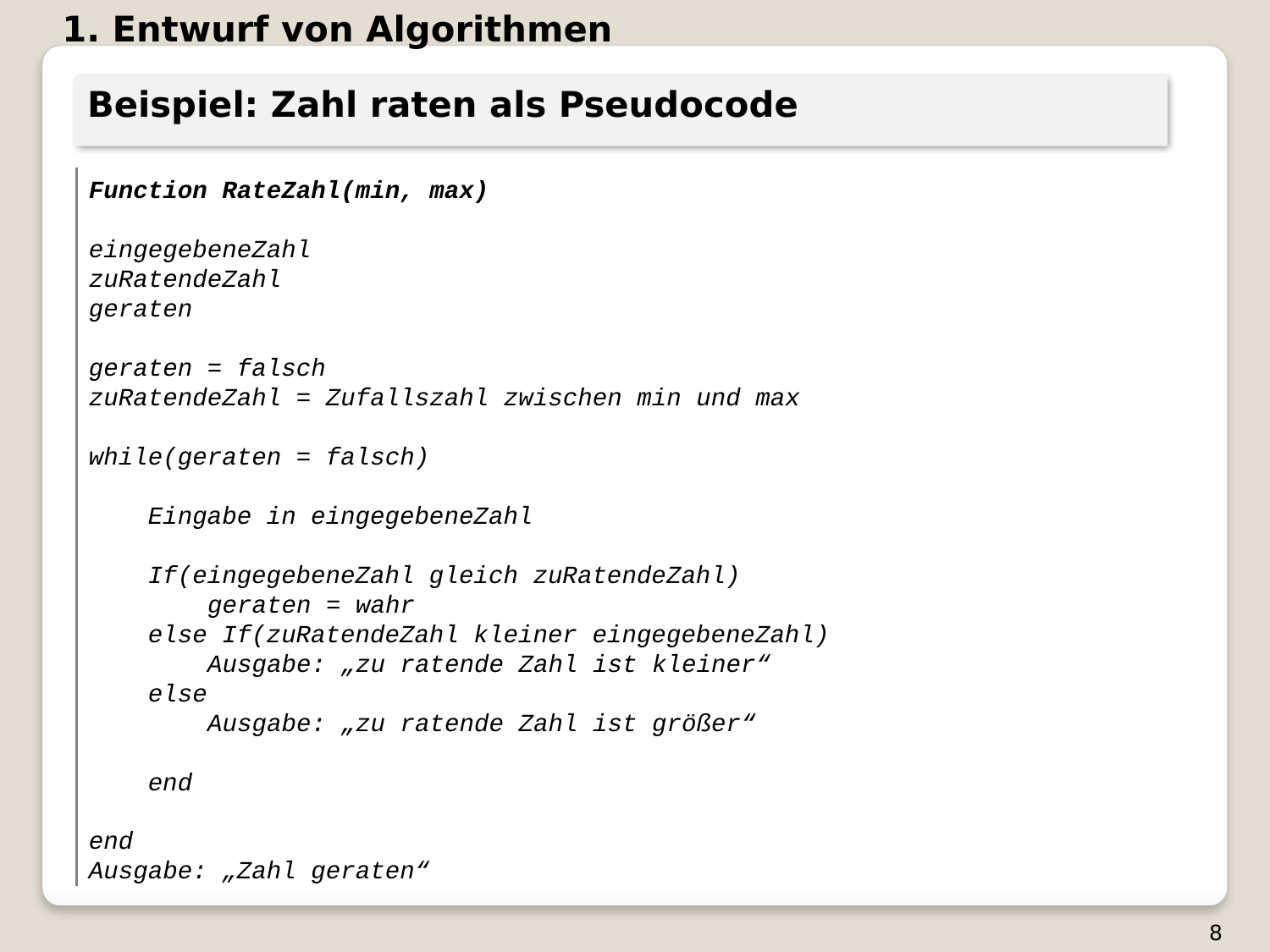

1. Entwurf von Algorithmen
Beispiel: Zahl raten als Pseudocode

Function RateZahl(min, max)

eingegebeneZahl
zuRatendeZahl
geraten

geraten = falsch
zuRatendeZahl = Zufallszahl zwischen min und max

while(geraten = falsch)

    Eingabe in eingegebeneZahl

    If(eingegebeneZahl gleich zuRatendeZahl)
        geraten = wahr
    else If(zuRatendeZahl kleiner eingegebeneZahl)
        Ausgabe: „zu ratende Zahl ist kleiner“
    else
        Ausgabe: „zu ratende Zahl ist größer“

    end

end
Ausgabe: „Zahl geraten“